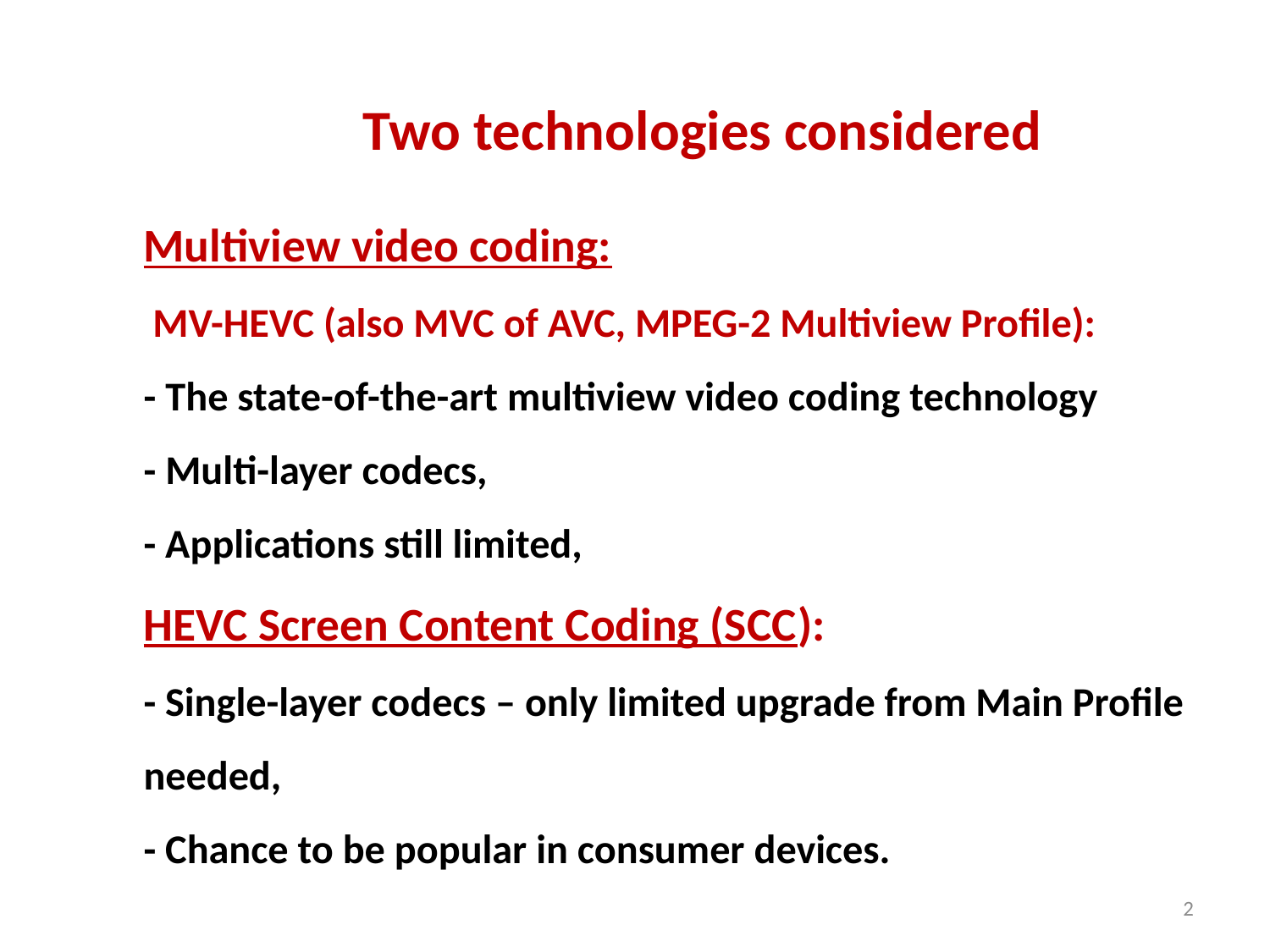

Two technologies considered
# Multiview video coding: MV-HEVC (also MVC of AVC, MPEG-2 Multiview Profile): - The state-of-the-art multiview video coding technology - Multi-layer codecs, - Applications still limited, HEVC Screen Content Coding (SCC): - Single-layer codecs – only limited upgrade from Main Profile needed, - Chance to be popular in consumer devices.
2